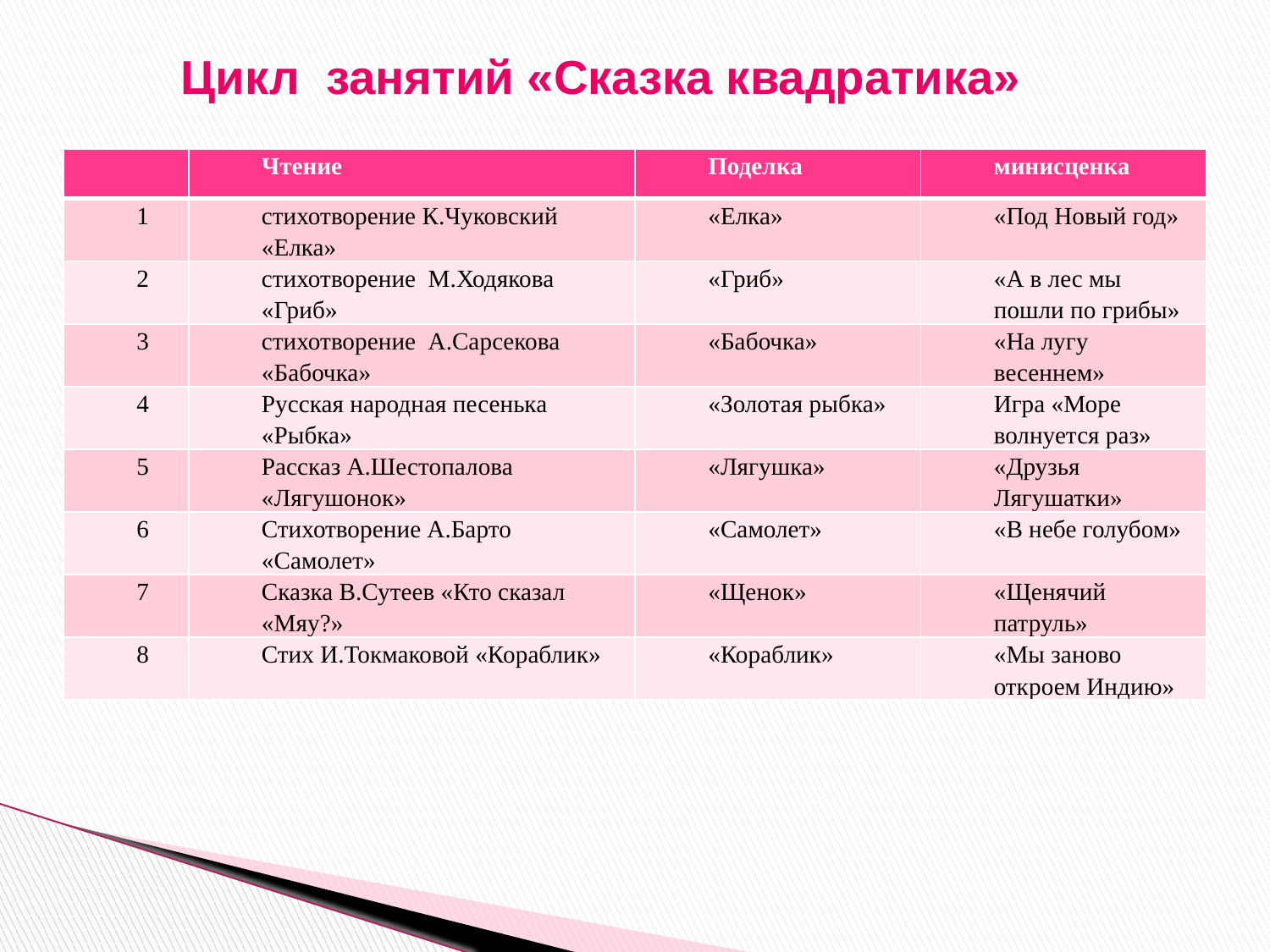

# Цикл  занятий «Сказка квадратика»
|  | Чтение | Поделка | минисценка |
| --- | --- | --- | --- |
| 1 | стихотворение К.Чуковский «Елка» | «Елка» | «Под Новый год» |
| 2 | стихотворение М.Ходякова «Гриб» | «Гриб» | «А в лес мы пошли по грибы» |
| 3 | стихотворение А.Сарсекова «Бабочка» | «Бабочка» | «На лугу весеннем» |
| 4 | Русская народная песенька «Рыбка» | «Золотая рыбка» | Игра «Море волнуется раз» |
| 5 | Рассказ А.Шестопалова «Лягушонок» | «Лягушка» | «Друзья Лягушатки» |
| 6 | Стихотворение А.Барто «Самолет» | «Самолет» | «В небе голубом» |
| 7 | Сказка В.Сутеев «Кто сказал «Мяу?» | «Щенок» | «Щенячий патруль» |
| 8 | Стих И.Токмаковой «Кораблик» | «Кораблик» | «Мы заново откроем Индию» |